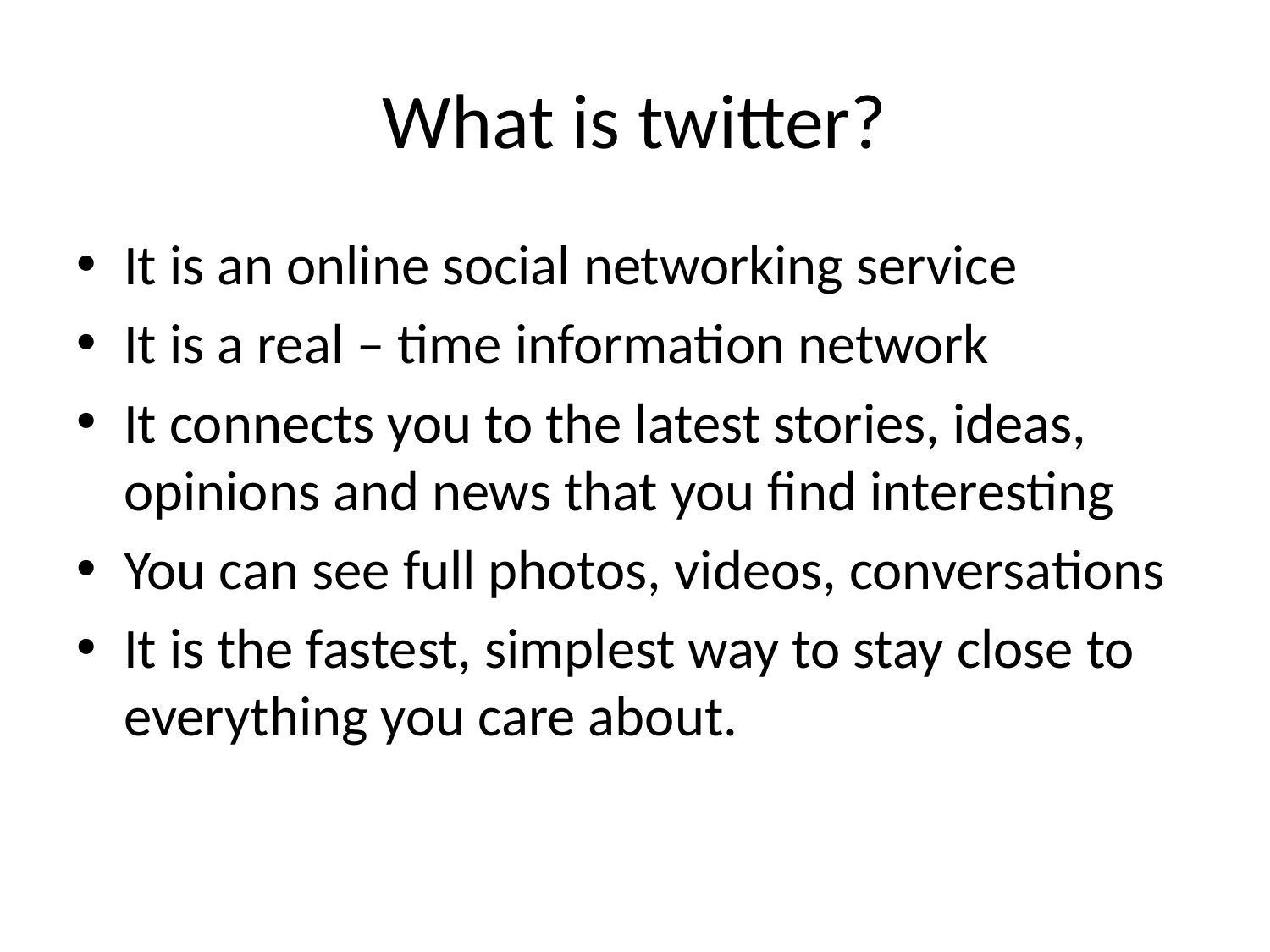

# What is twitter?
It is an online social networking service
It is a real – time information network
It connects you to the latest stories, ideas, opinions and news that you find interesting
You can see full photos, videos, conversations
It is the fastest, simplest way to stay close to everything you care about.